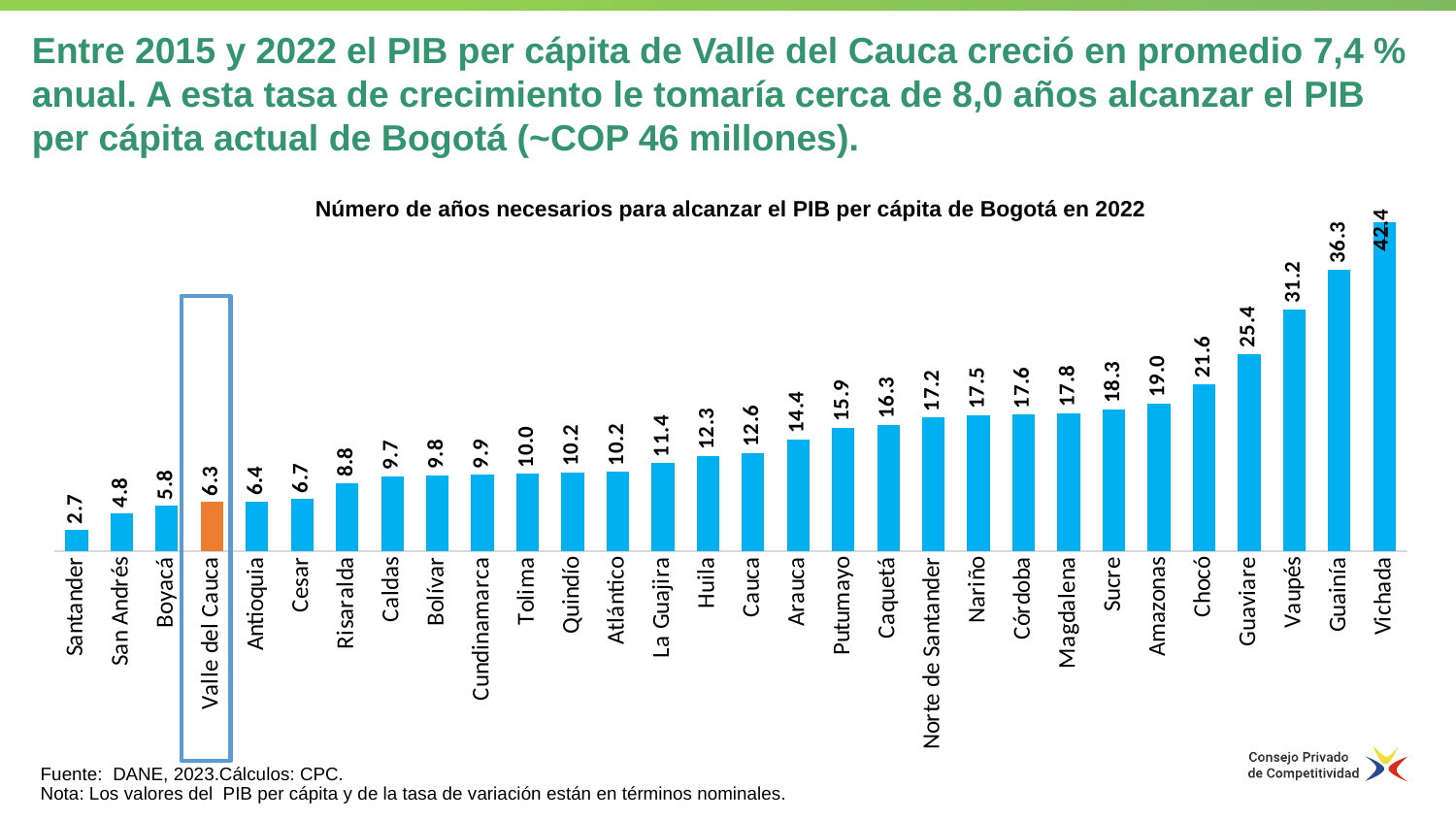

# Entre 2015 y 2022 el PIB per cápita de Valle del Cauca creció en promedio 7,4 % anual. A esta tasa de crecimiento le tomaría cerca de 8,0 años alcanzar el PIB per cápita actual de Bogotá (~COP 46 millones).
Número de años necesarios para alcanzar el PIB per cápita de Bogotá en 2022

### Chart

| Category |  |
|---|---|
| Santander | 2.683648303171908 |
| San Andrés | 4.8319450284462455 |
| Boyacá | 5.813363569373818 |
| Valle del Cauca | 6.341074531953054 |
| Antioquia | 6.394907193251918 |
| Cesar | 6.739991893633902 |
| Risaralda | 8.76785204826755 |
| Caldas | 9.692569095528288 |
| Bolívar | 9.817741359881373 |
| Cundinamarca | 9.87093756881354 |
| Tolima | 9.956728078470524 |
| Quindío | 10.184352776422351 |
| Atlántico | 10.222609106491795 |
| La Guajira | 11.376009784925488 |
| Huila | 12.269712421172214 |
| Cauca | 12.642863998838848 |
| Arauca | 14.434214316577556 |
| Putumayo | 15.911682790525184 |
| Caquetá | 16.304548891076426 |
| Norte de Santander | 17.213834090661866 |
| Nariño | 17.537811801183498 |
| Córdoba | 17.60532158371342 |
| Magdalena | 17.801133800112535 |
| Sucre | 18.28145453718404 |
| Amazonas | 19.047079841697393 |
| Chocó | 21.565403916355887 |
| Guaviare | 25.411201041203398 |
| Vaupés | 31.182030721387243 |
| Guainía | 36.324763511950486 |
| Vichada | 42.437721888019105 |
Fuente:  DANE, 2023.Cálculos: CPC.
Nota: Los valores del  PIB per cápita y de la tasa de variación están en términos nominales.